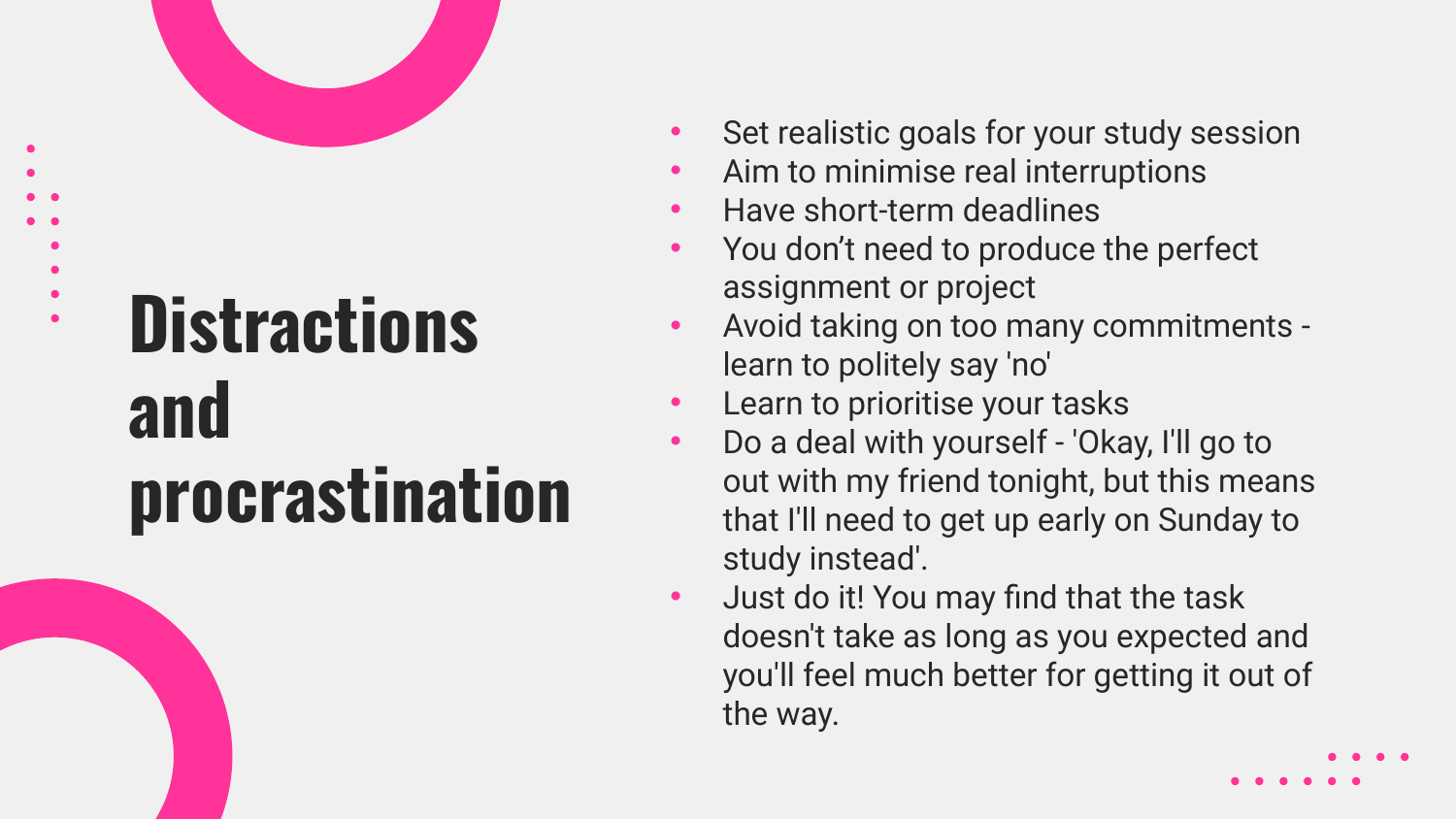

Set realistic goals for your study session
Aim to minimise real interruptions
Have short-term deadlines
You don’t need to produce the perfect assignment or project
Avoid taking on too many commitments - learn to politely say 'no'
Learn to prioritise your tasks
Do a deal with yourself - 'Okay, I'll go to out with my friend tonight, but this means that I'll need to get up early on Sunday to study instead'.
Just do it! You may find that the task doesn't take as long as you expected and you'll feel much better for getting it out of the way.
Distractions and procrastination